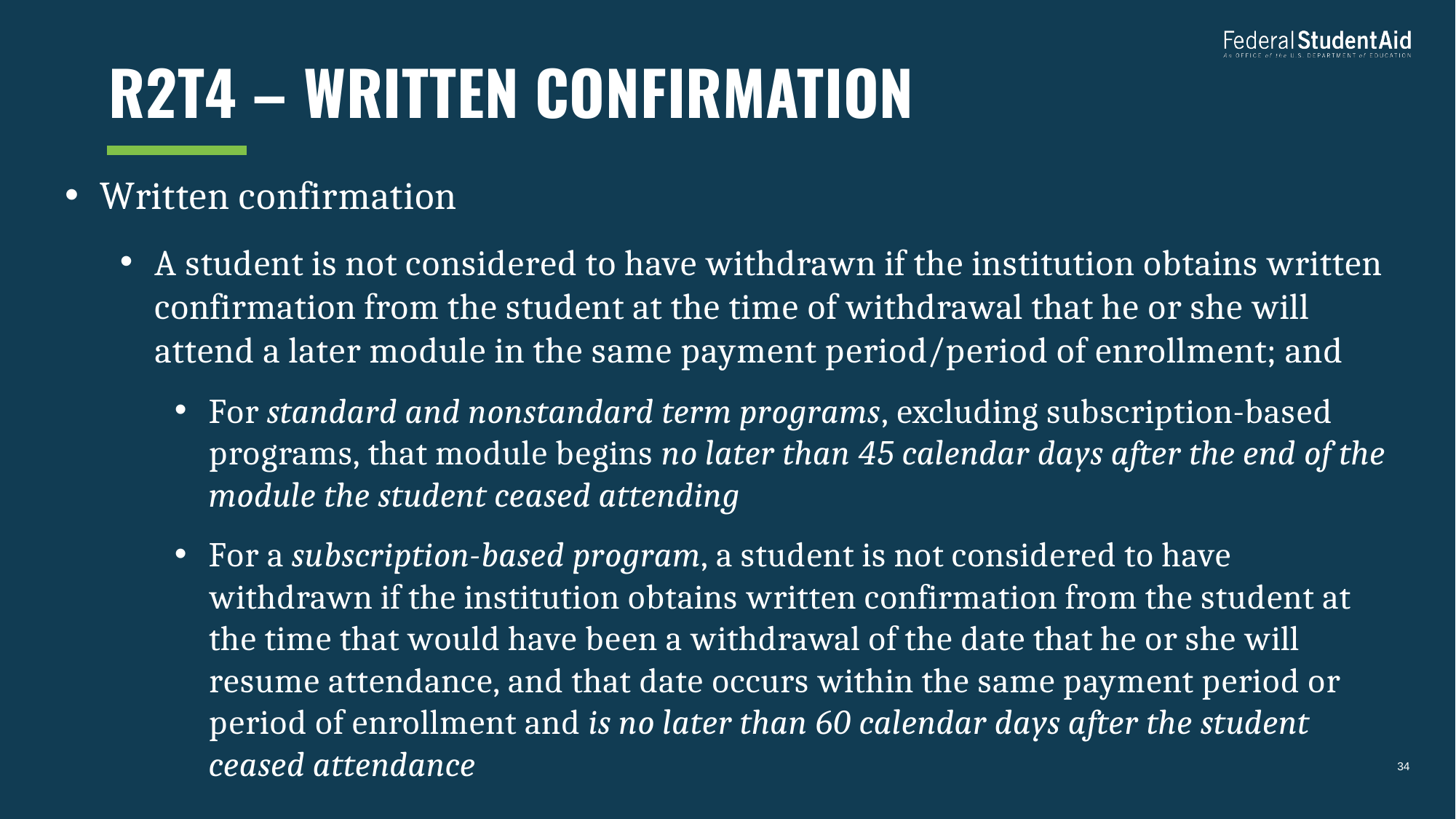

# R2T4 – written confirmation
Written confirmation

A student is not considered to have withdrawn if the institution obtains written confirmation from the student at the time of withdrawal that he or she will attend a later module in the same payment period/period of enrollment; and

For standard and nonstandard term programs, excluding subscription-based programs, that module begins no later than 45 calendar days after the end of the module the student ceased attending

For a subscription-based program, a student is not considered to have withdrawn if the institution obtains written confirmation from the student at the time that would have been a withdrawal of the date that he or she will resume attendance, and that date occurs within the same payment period or period of enrollment and is no later than 60 calendar days after the student ceased attendance

34